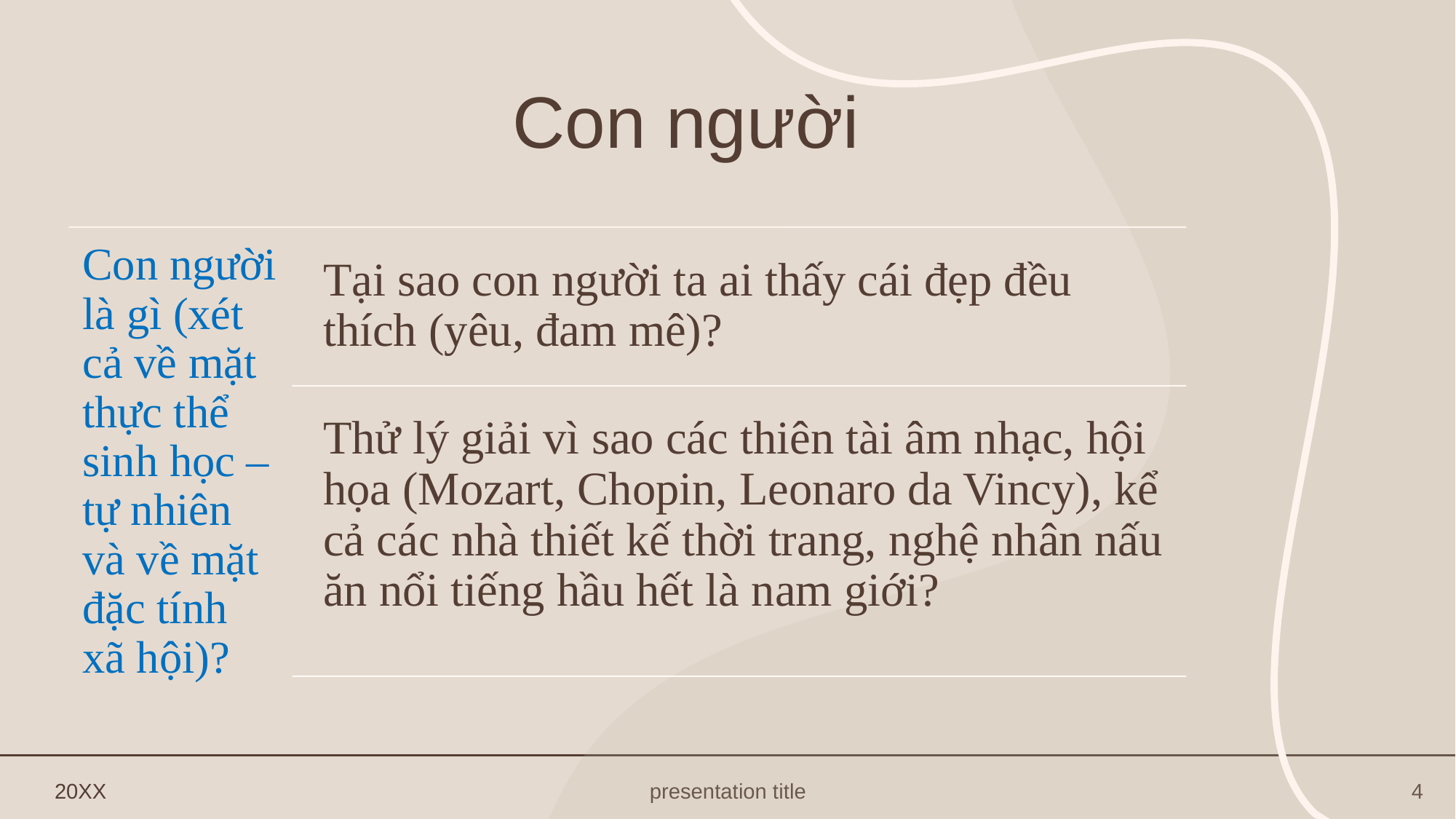

# Con người
Con người là gì (xét cả về mặt thực thể sinh học – tự nhiên và về mặt đặc tính xã hội)?
Tại sao con người ta ai thấy cái đẹp đều thích (yêu, đam mê)?
Thử lý giải vì sao các thiên tài âm nhạc, hội họa (Mozart, Chopin, Leonaro da Vincy), kể cả các nhà thiết kế thời trang, nghệ nhân nấu ăn nổi tiếng hầu hết là nam giới?
20XX
presentation title
4